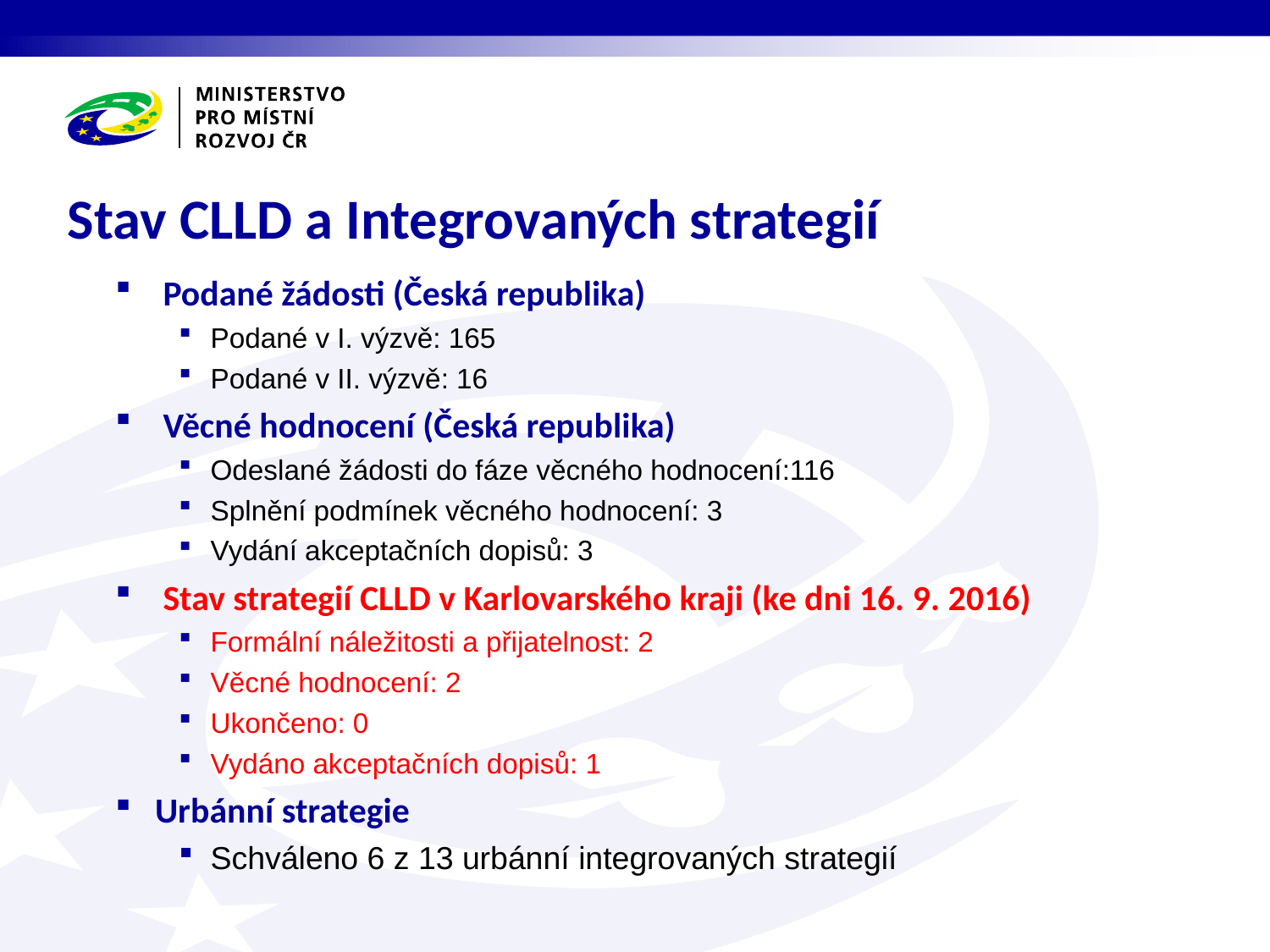

# Stav CLLD a Integrovaných strategií
Podané žádosti (Česká republika)
Podané v I. výzvě: 165
Podané v II. výzvě: 16
Věcné hodnocení (Česká republika)
Odeslané žádosti do fáze věcného hodnocení:116
Splnění podmínek věcného hodnocení: 3
Vydání akceptačních dopisů: 3
Stav strategií CLLD v Karlovarského kraji (ke dni 16. 9. 2016)
Formální náležitosti a přijatelnost: 2
Věcné hodnocení: 2
Ukončeno: 0
Vydáno akceptačních dopisů: 1
Urbánní strategie
Schváleno 6 z 13 urbánní integrovaných strategií